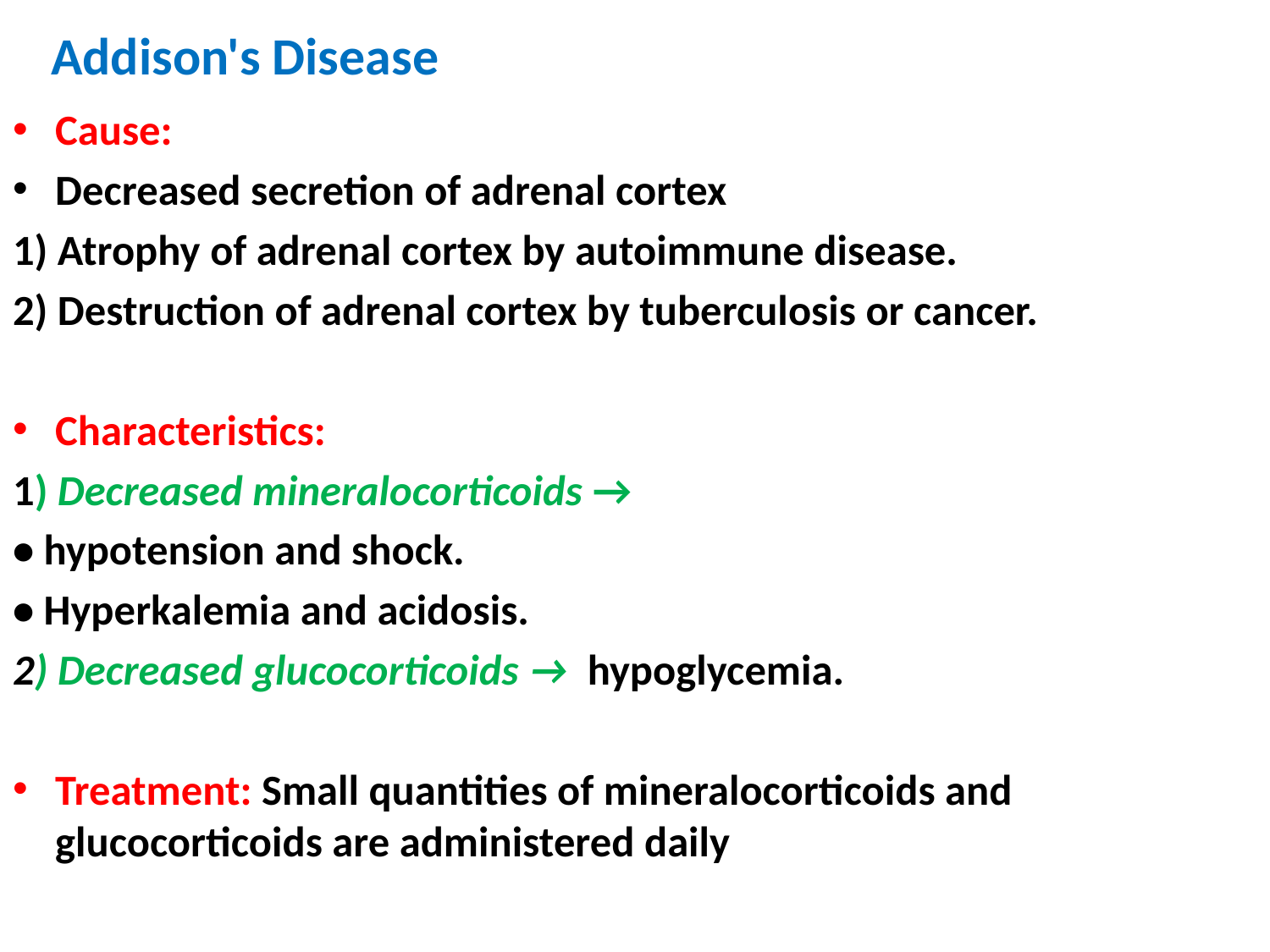

# Addison's Disease
Cause:
Decreased secretion of adrenal cortex
1) Atrophy of adrenal cortex by autoimmune disease.
2) Destruction of adrenal cortex by tuberculosis or cancer.

Characteristics:
1) Decreased mineralocorticoids →
• hypotension and shock.
• Hyperkalemia and acidosis.
2) Decreased glucocorticoids →  hypoglycemia.

Treatment: Small quantities of mineralocorticoids and glucocorticoids are administered daily